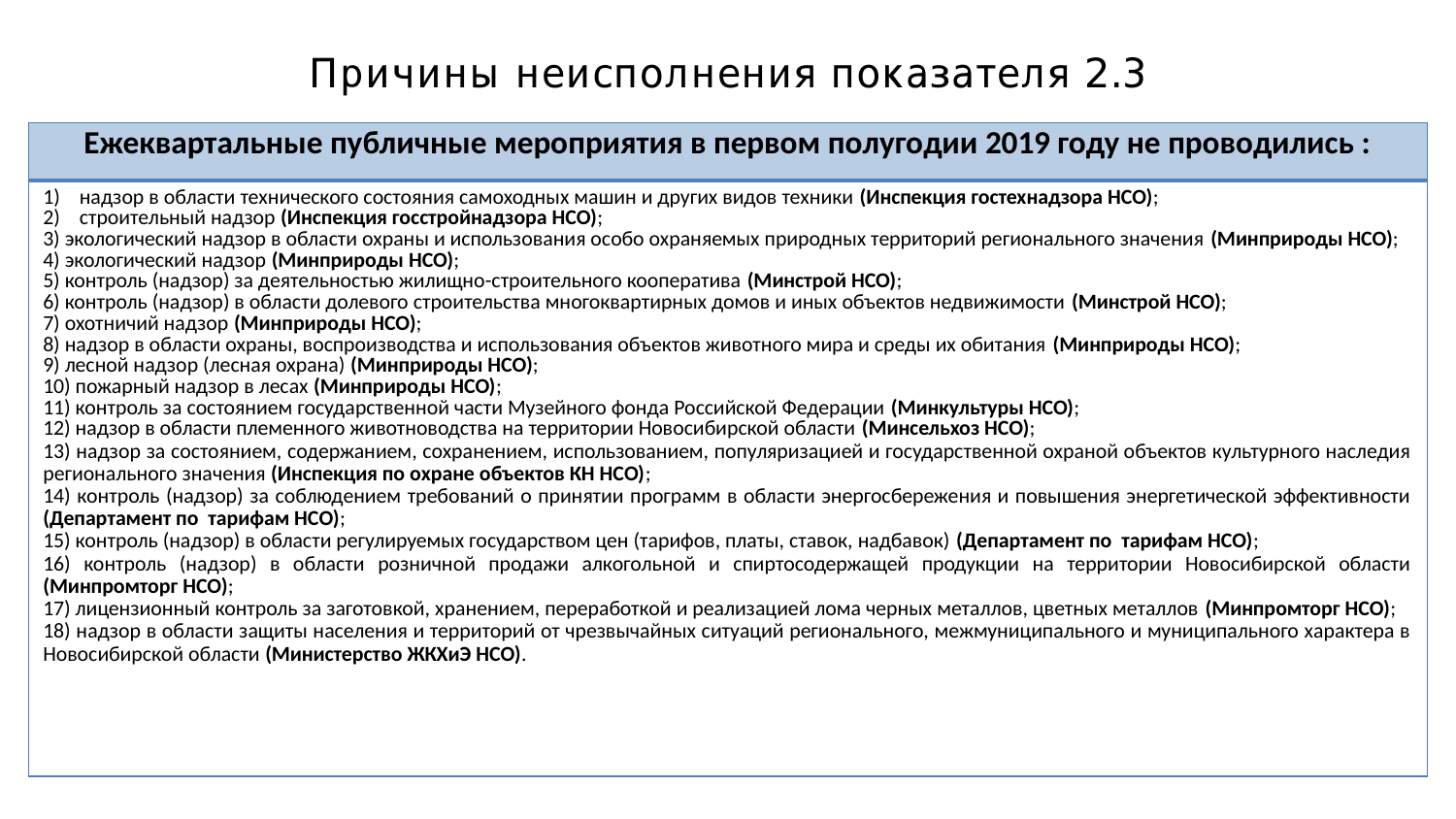

# Причины неисполнения показателя 2.3
| Ежеквартальные публичные мероприятия в первом полугодии 2019 году не проводились : |
| --- |
| надзор в области технического состояния самоходных машин и других видов техники (Инспекция гостехнадзора НСО); строительный надзор (Инспекция госстройнадзора НСО); 3) экологический надзор в области охраны и использования особо охраняемых природных территорий регионального значения (Минприроды НСО); 4) экологический надзор (Минприроды НСО); 5) контроль (надзор) за деятельностью жилищно-строительного кооператива (Минстрой НСО); 6) контроль (надзор) в области долевого строительства многоквартирных домов и иных объектов недвижимости (Минстрой НСО); 7) охотничий надзор (Минприроды НСО); 8) надзор в области охраны, воспроизводства и использования объектов животного мира и среды их обитания (Минприроды НСО); 9) лесной надзор (лесная охрана) (Минприроды НСО); 10) пожарный надзор в лесах (Минприроды НСО); 11) контроль за состоянием государственной части Музейного фонда Российской Федерации (Минкультуры НСО); 12) надзор в области племенного животноводства на территории Новосибирской области (Минсельхоз НСО); 13) надзор за состоянием, содержанием, сохранением, использованием, популяризацией и государственной охраной объектов культурного наследия регионального значения (Инспекция по охране объектов КН НСО); 14) контроль (надзор) за соблюдением требований о принятии программ в области энергосбережения и повышения энергетической эффективности (Департамент по тарифам НСО); 15) контроль (надзор) в области регулируемых государством цен (тарифов, платы, ставок, надбавок) (Департамент по тарифам НСО); 16) контроль (надзор) в области розничной продажи алкогольной и спиртосодержащей продукции на территории Новосибирской области (Минпромторг НСО); 17) лицензионный контроль за заготовкой, хранением, переработкой и реализацией лома черных металлов, цветных металлов (Минпромторг НСО); 18) надзор в области защиты населения и территорий от чрезвычайных ситуаций регионального, межмуниципального и муниципального характера в Новосибирской области (Министерство ЖКХиЭ НСО). |